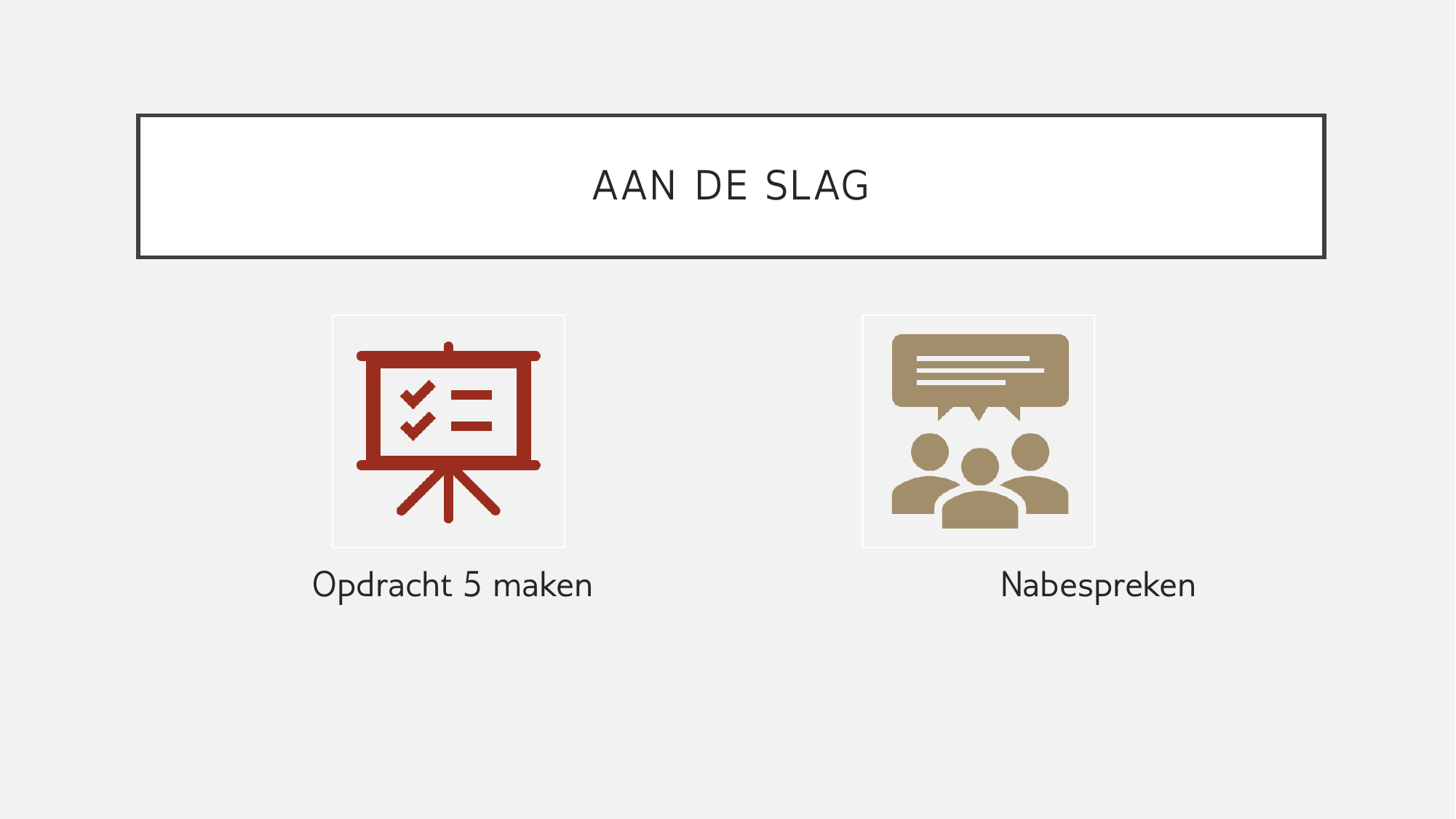

# Aan de slag

	     Opdracht 5 maken			        Nabespreken